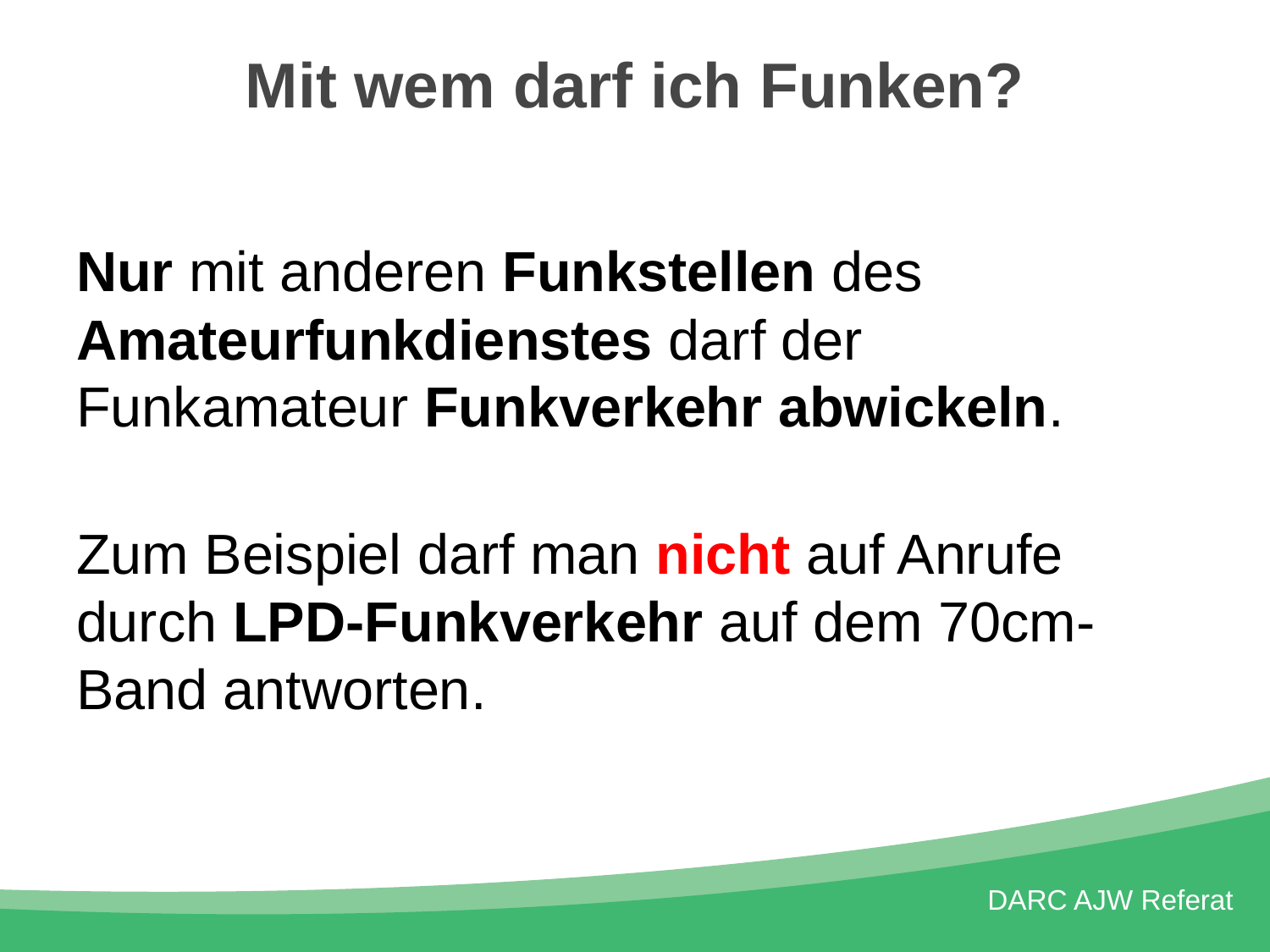

# Mit wem darf ich Funken?

Nur mit anderen Funkstellen des Amateurfunkdienstes darf der Funkamateur Funkverkehr abwickeln.
Zum Beispiel darf man nicht auf Anrufe durch LPD-Funkverkehr auf dem 70cm-Band antworten.